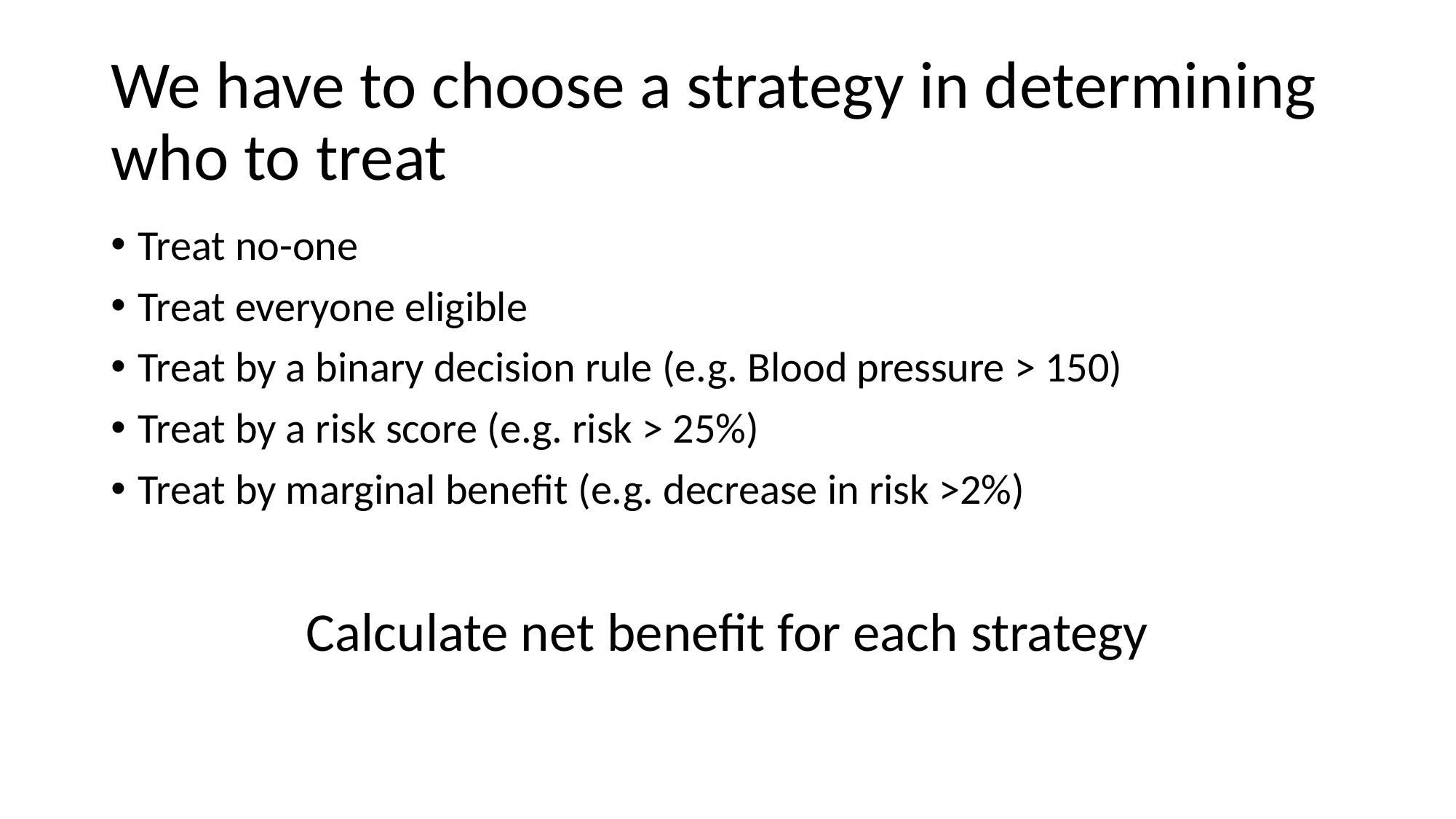

# We have to choose a strategy in determining who to treat
Treat no-one
Treat everyone eligible
Treat by a binary decision rule (e.g. Blood pressure > 150)
Treat by a risk score (e.g. risk > 25%)
Treat by marginal benefit (e.g. decrease in risk >2%)
Calculate net benefit for each strategy